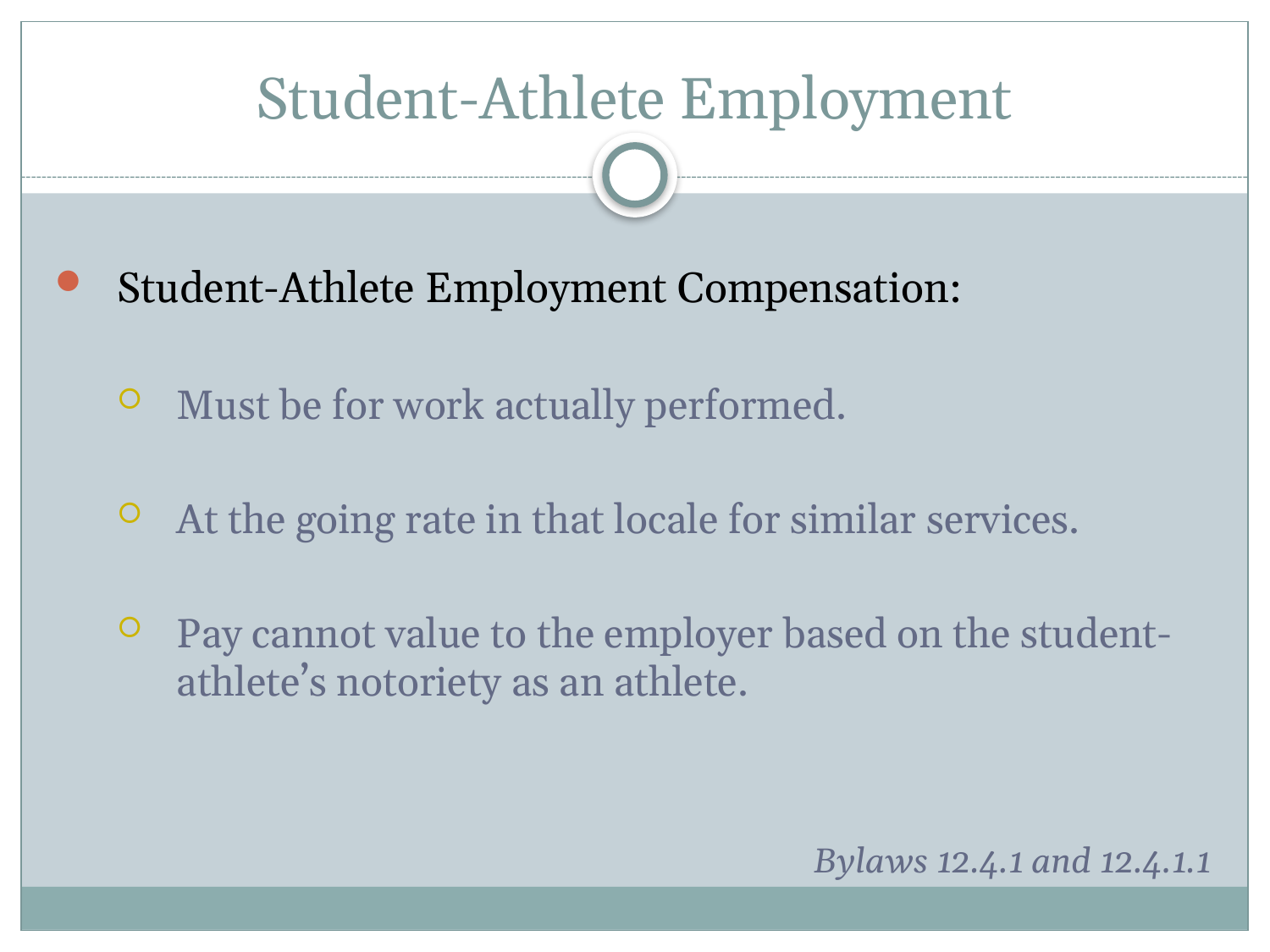

# Student-Athlete Employment
Student-Athlete Employment Compensation:

Must be for work actually performed.

At the going rate in that locale for similar services.

Pay cannot value to the employer based on the student-athlete’s notoriety as an athlete.

Bylaws 12.4.1 and 12.4.1.1